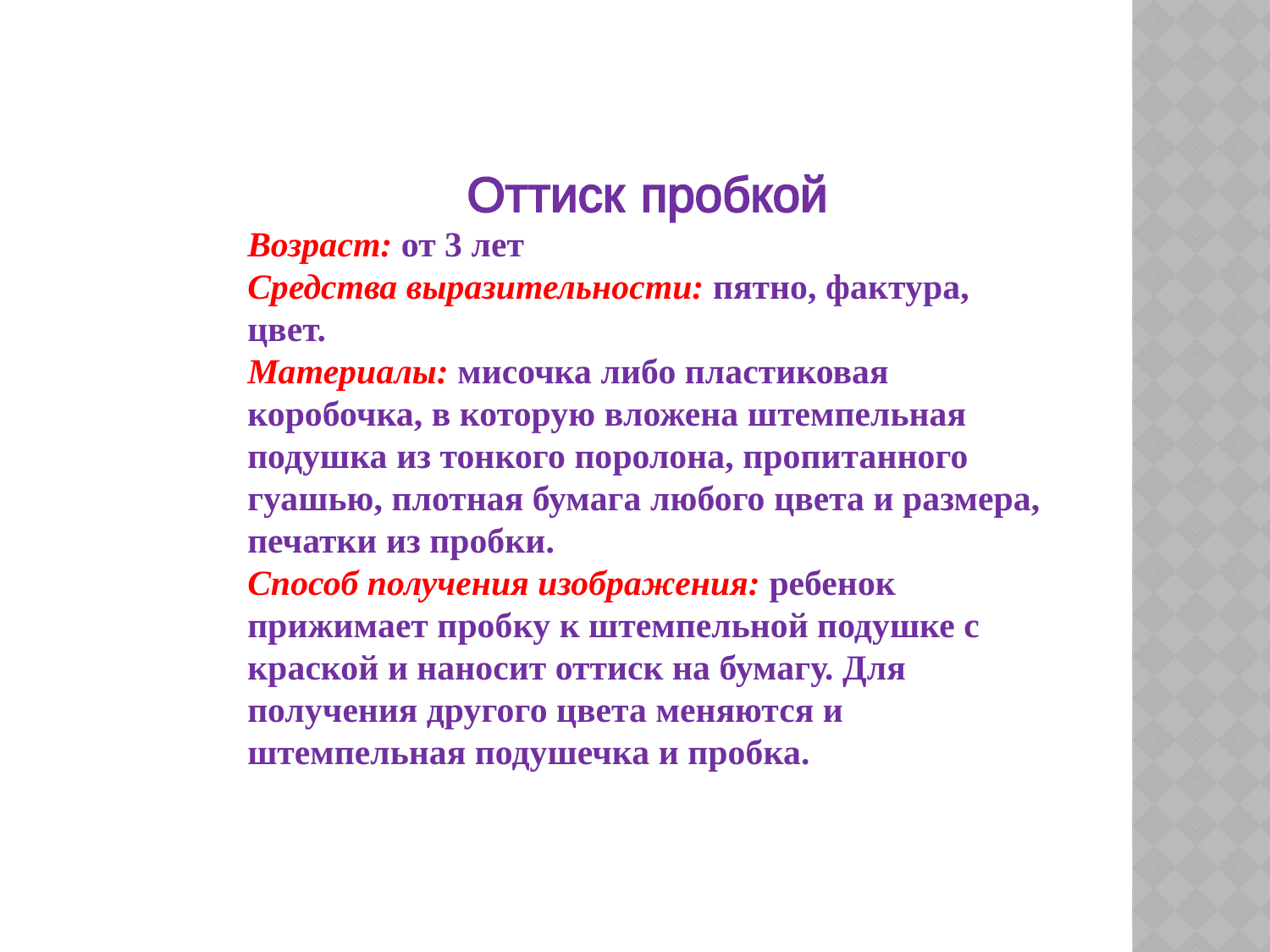

Оттиск пробкой
Возраст: от 3 лет
Средства выразительности: пятно, фактура, цвет.
Материалы: мисочка либо пластиковая коробочка, в которую вложена штемпельная подушка из тонкого поролона, пропитанного гуашью, плотная бумага любого цвета и размера, печатки из пробки.
Способ получения изображения: ребенок прижимает пробку к штемпельной подушке с краской и наносит оттиск на бумагу. Для получения другого цвета меняются и  штемпельная подушечка и пробка.